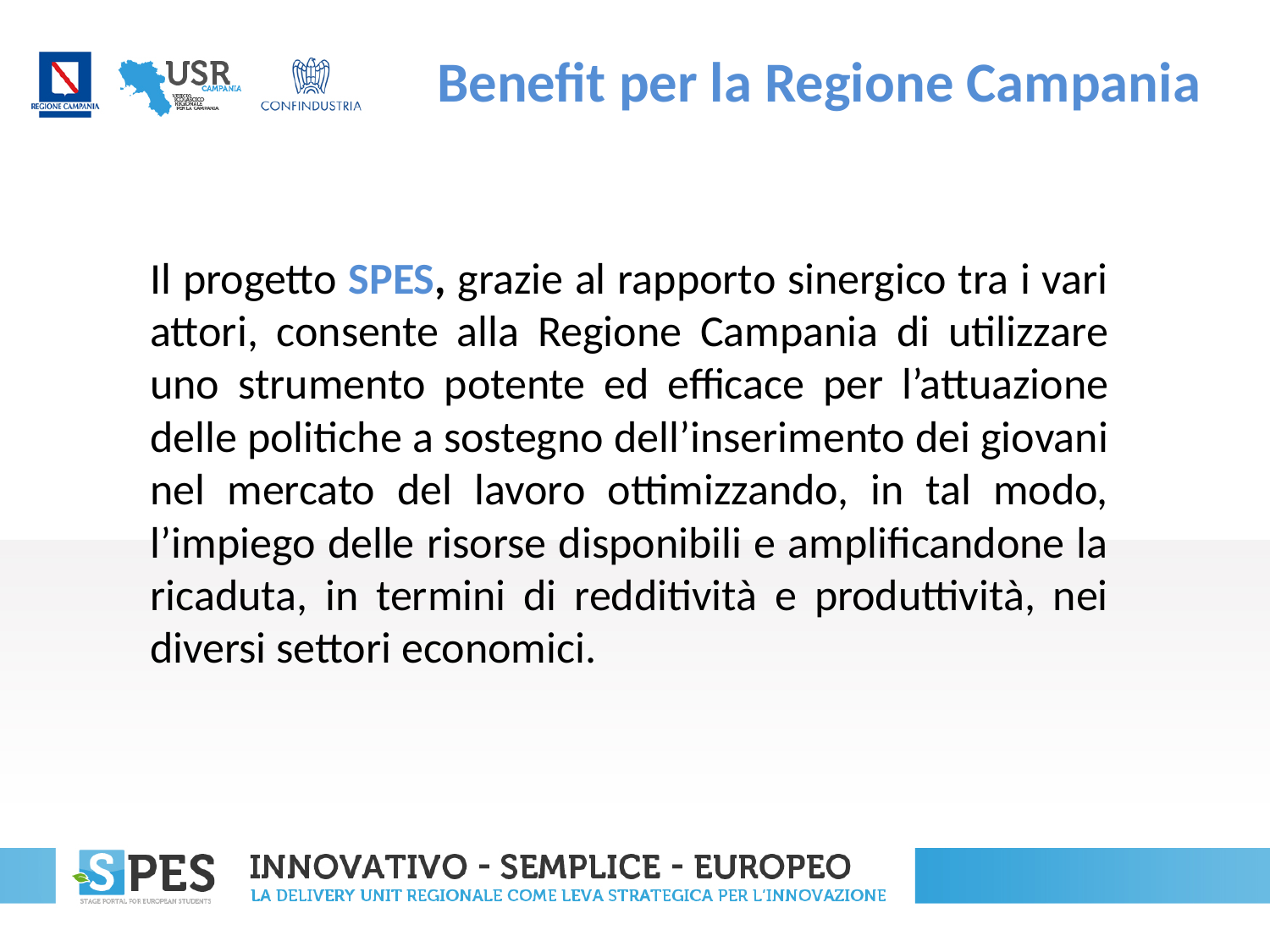

# Benefit per la Regione Campania
Il progetto SPES, grazie al rapporto sinergico tra i vari attori, consente alla Regione Campania di utilizzare uno strumento potente ed efficace per l’attuazione delle politiche a sostegno dell’inserimento dei giovani nel mercato del lavoro ottimizzando, in tal modo, l’impiego delle risorse disponibili e amplificandone la ricaduta, in termini di redditività e produttività, nei diversi settori economici.